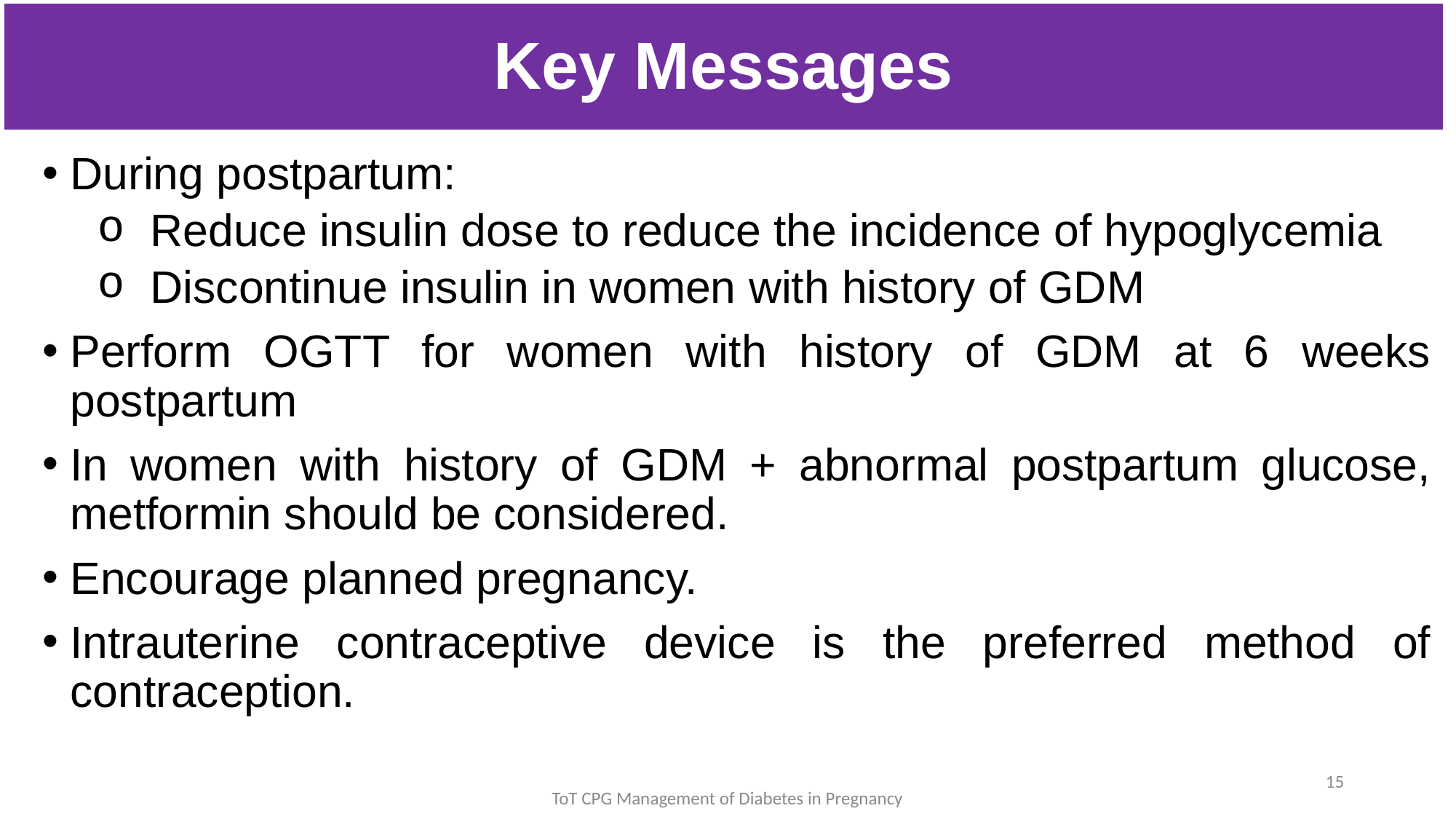

| Key Messages |
| --- |
During postpartum:
Reduce insulin dose to reduce the incidence of hypoglycemia
Discontinue insulin in women with history of GDM
Perform OGTT for women with history of GDM at 6 weeks postpartum
In women with history of GDM + abnormal postpartum glucose, metformin should be considered.
Encourage planned pregnancy.
Intrauterine contraceptive device is the preferred method of contraception.
15
ToT CPG Management of Diabetes in Pregnancy